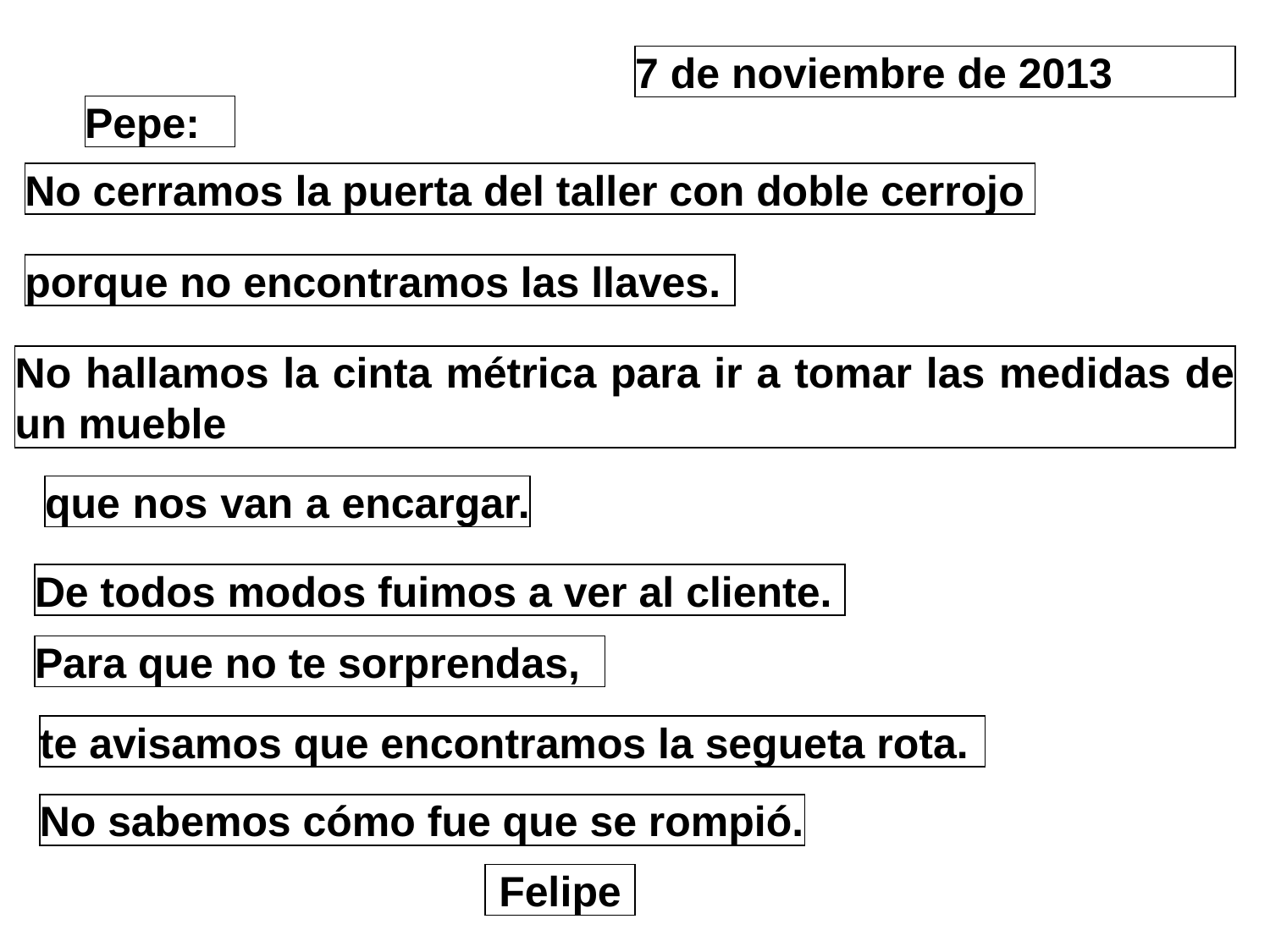

7 de noviembre de 2013
Pepe:
No cerramos la puerta del taller con doble cerrojo
porque no encontramos las llaves.
No hallamos la cinta métrica para ir a tomar las medidas de un mueble
que nos van a encargar.
De todos modos fuimos a ver al cliente.
Para que no te sorprendas,
te avisamos que encontramos la segueta rota.
No sabemos cómo fue que se rompió.
Felipe